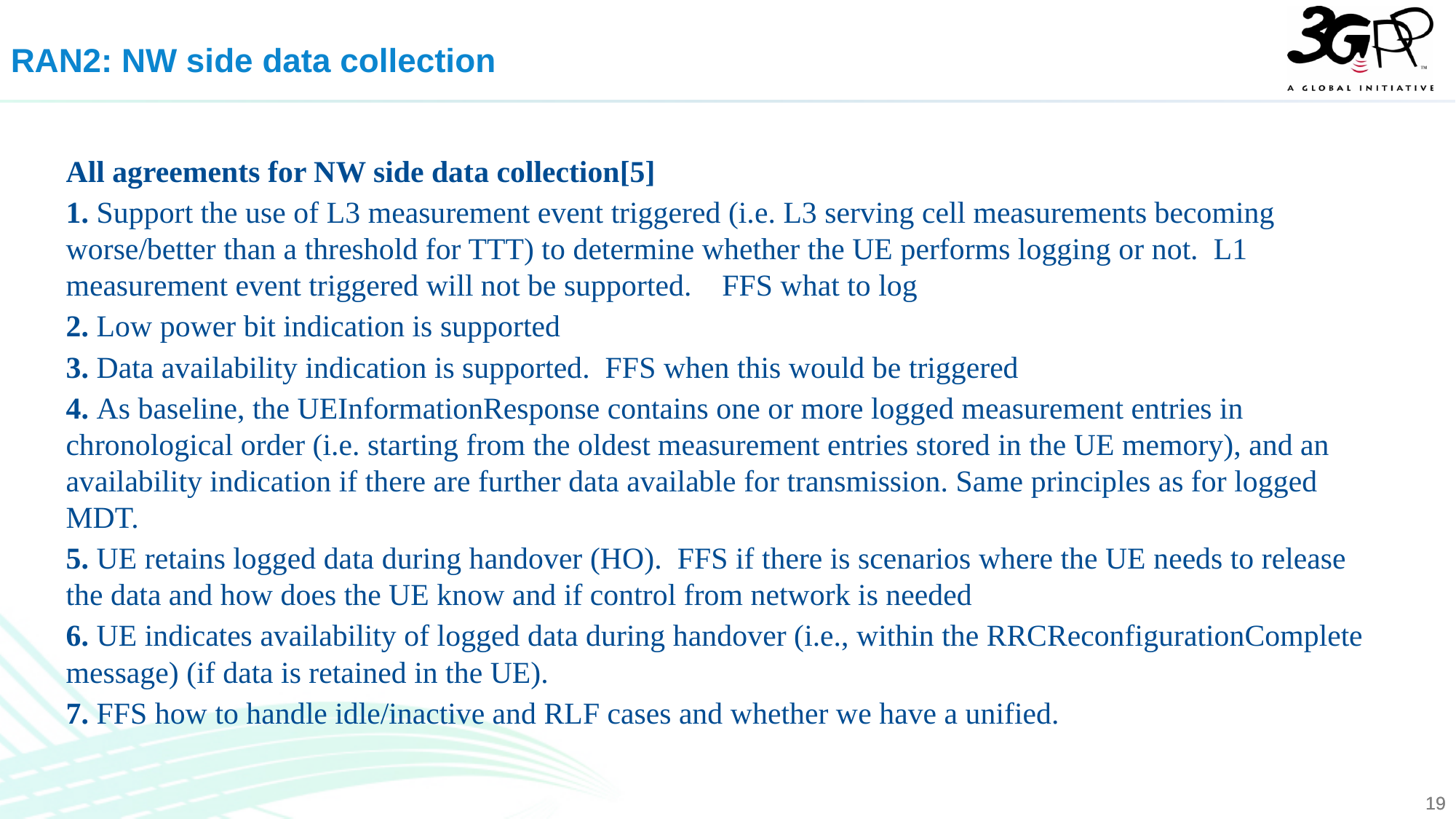

RAN2: NW side data collection
All agreements for NW side data collection[5]
1. Support the use of L3 measurement event triggered (i.e. L3 serving cell measurements becoming worse/better than a threshold for TTT) to determine whether the UE performs logging or not.  L1 measurement event triggered will not be supported.    FFS what to log
2. Low power bit indication is supported
3. Data availability indication is supported.  FFS when this would be triggered
4. As baseline, the UEInformationResponse contains one or more logged measurement entries in chronological order (i.e. starting from the oldest measurement entries stored in the UE memory), and an availability indication if there are further data available for transmission. Same principles as for logged MDT.
5. UE retains logged data during handover (HO).  FFS if there is scenarios where the UE needs to release the data and how does the UE know and if control from network is needed
6. UE indicates availability of logged data during handover (i.e., within the RRCReconfigurationComplete message) (if data is retained in the UE).
7. FFS how to handle idle/inactive and RLF cases and whether we have a unified.